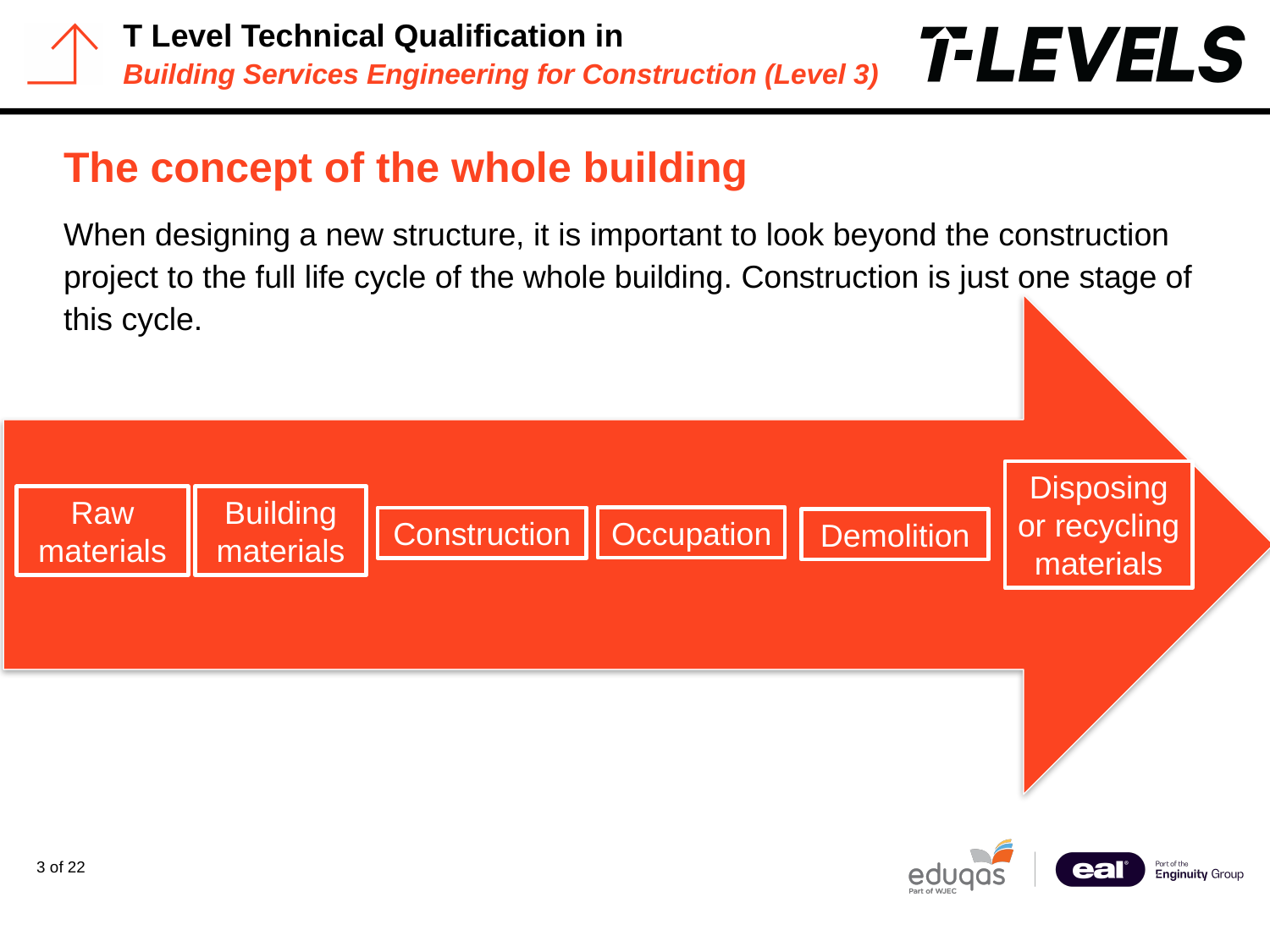

# The concept of the whole building
When designing a new structure, it is important to look beyond the construction project to the full life cycle of the whole building. Construction is just one stage of this cycle.
Disposing or recycling materials
Raw materials
Building materials
Occupation
Construction
Demolition